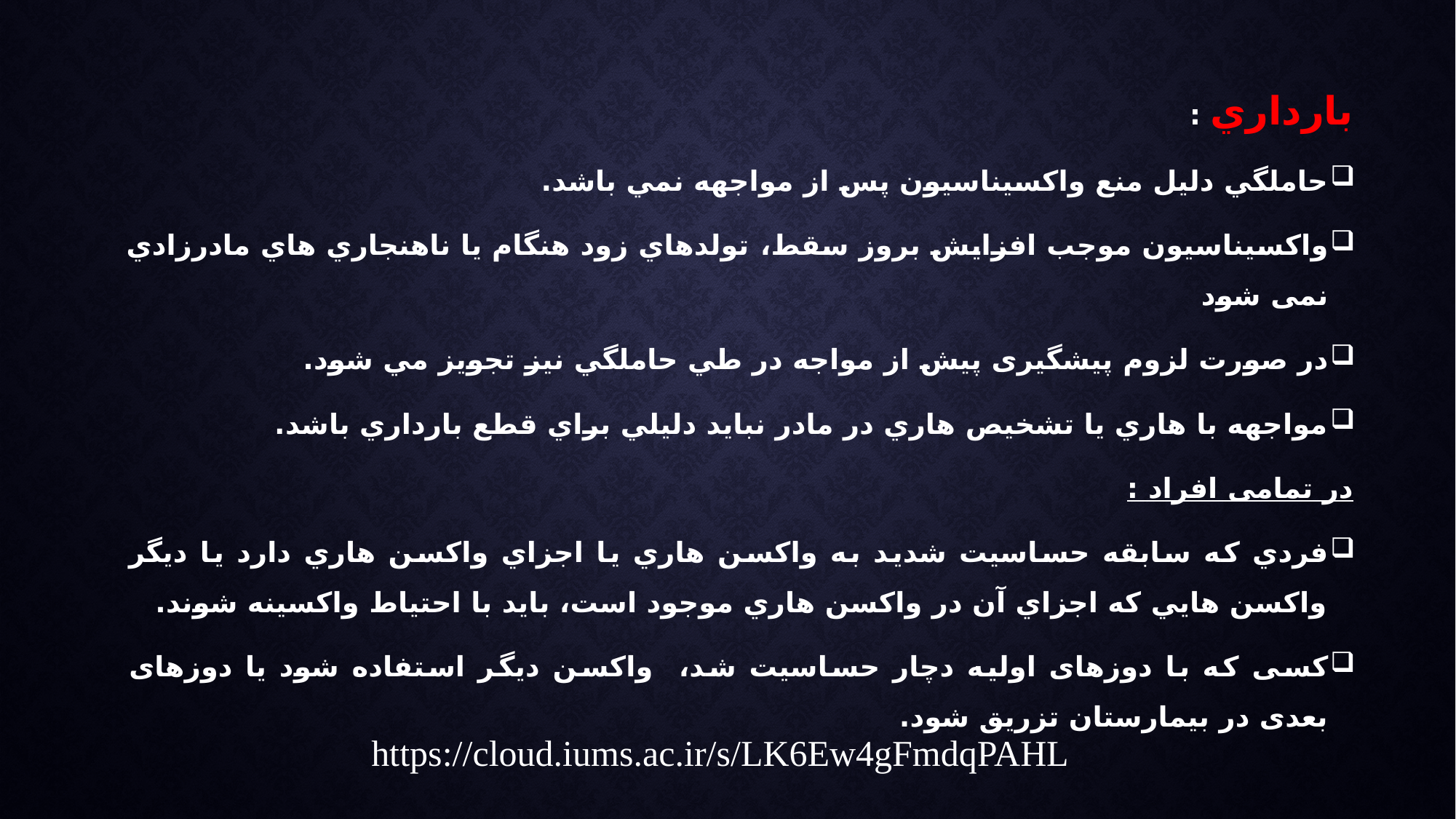

بارداري :
حاملگي دليل منع واكسيناسيون پس از مواجهه نمي باشد.
واکسیناسیون موجب افزايش بروز سقط،‌ تولدهاي زود هنگام يا ناهنجاري هاي مادرزادي نمی شود
در صورت لزوم‌ پیشگیری پيش از مواجه در طي حاملگي نيز تجویز مي شود.
مواجهه با هاري يا تشخيص هاري در مادر نبايد دليلي براي قطع بارداري باشد.
در تمامی افراد :
فردي كه سابقه حساسيت شدید به واكسن هاري يا اجزاي واكسن هاري دارد يا ديگر واكسن هايي كه اجزاي آن در واكسن هاري موجود است، بايد با احتياط واكسينه شوند.
کسی که با دوزهای اولیه دچار حساسیت شد،  واکسن دیگر استفاده شود یا دوزهای بعدی در بیمارستان تزریق شود.
https://cloud.iums.ac.ir/s/LK6Ew4gFmdqPAHL